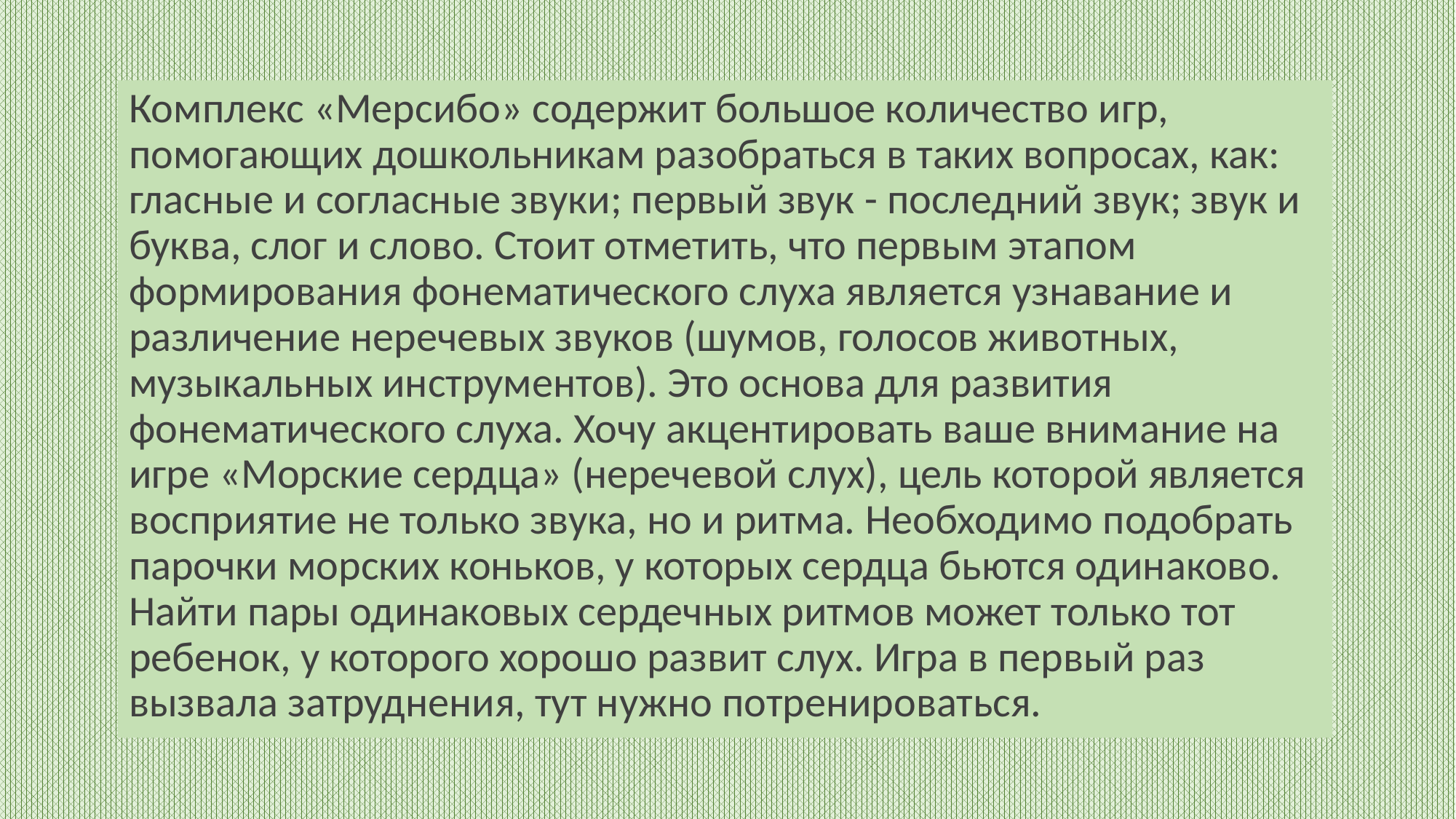

Комплекс «Мерсибо» содержит большое количество игр, помогающих дошкольникам разобраться в таких вопросах, как: гласные и согласные звуки; первый звук - последний звук; звук и буква, слог и слово. Стоит отметить, что первым этапом формирования фонематического слуха является узнавание и различение неречевых звуков (шумов, голосов животных, музыкальных инструментов). Это основа для развития фонематического слуха. Хочу акцентировать ваше внимание на игре «Морские сердца» (неречевой слух), цель которой является восприятие не только звука, но и ритма. Необходимо подобрать парочки морских коньков, у которых сердца бьются одинаково. Найти пары одинаковых сердечных ритмов может только тот ребенок, у которого хорошо развит слух. Игра в первый раз вызвала затруднения, тут нужно потренироваться.